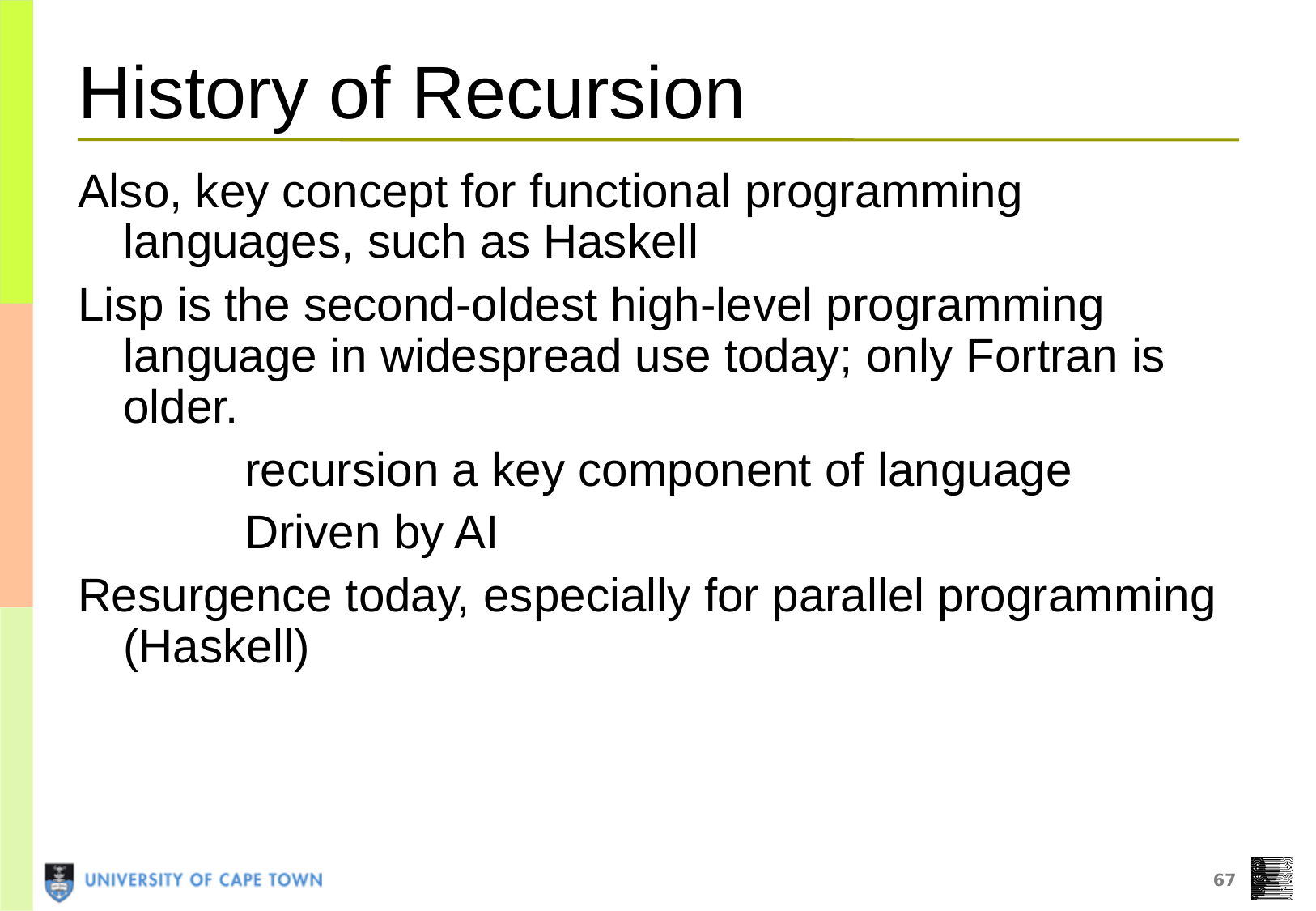

# History of Recursion
Also, key concept for functional programming languages, such as Haskell
Lisp is the second-oldest high-level programming language in widespread use today; only Fortran is older.
		recursion a key component of language
		Driven by AI
Resurgence today, especially for parallel programming (Haskell)
67